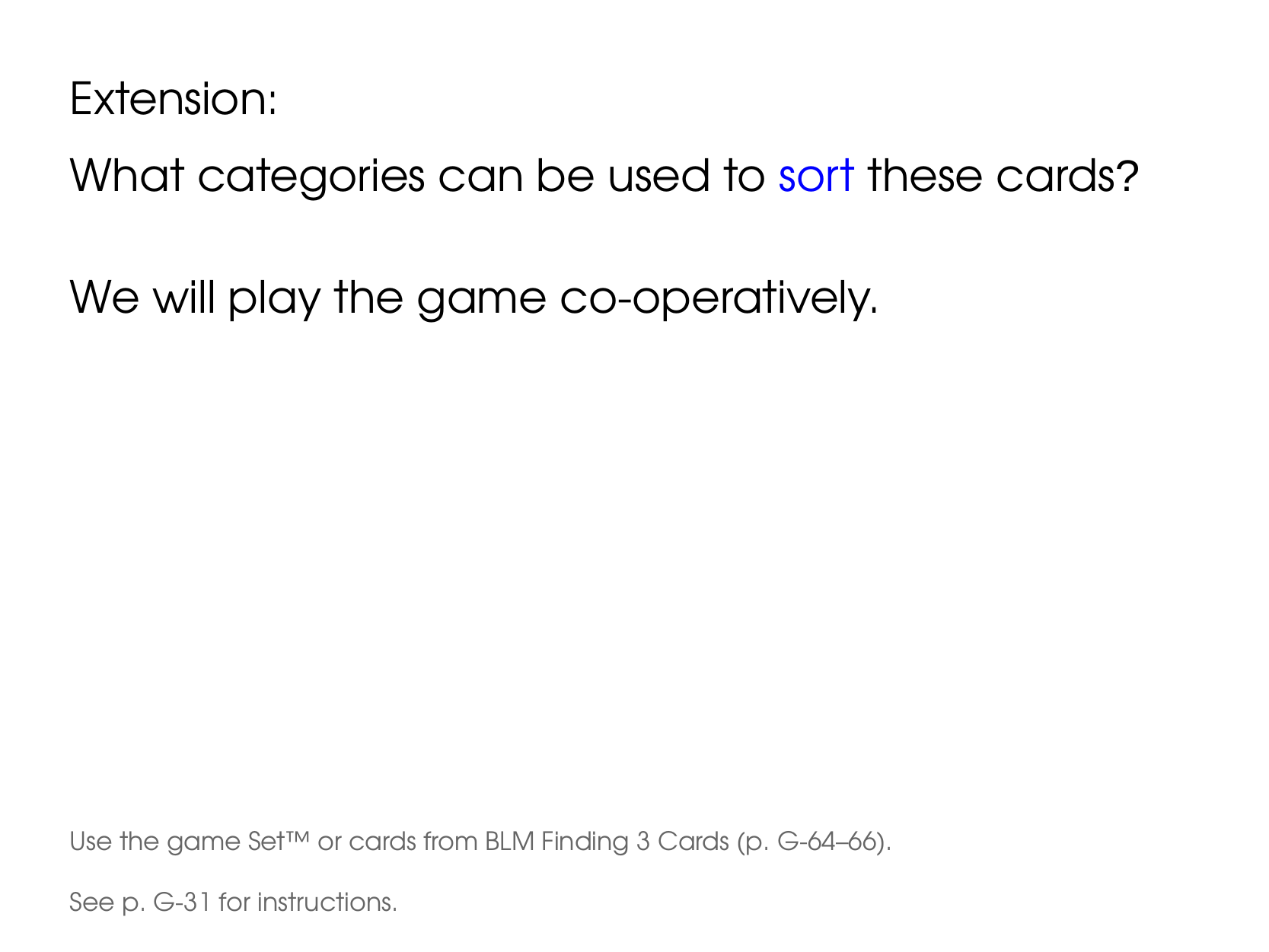

Extension:
What categories can be used to sort these cards?

We will play the game co-operatively.
Use the game Set™ or cards from BLM Finding 3 Cards (p. G-64–66).
See p. G-31 for instructions.